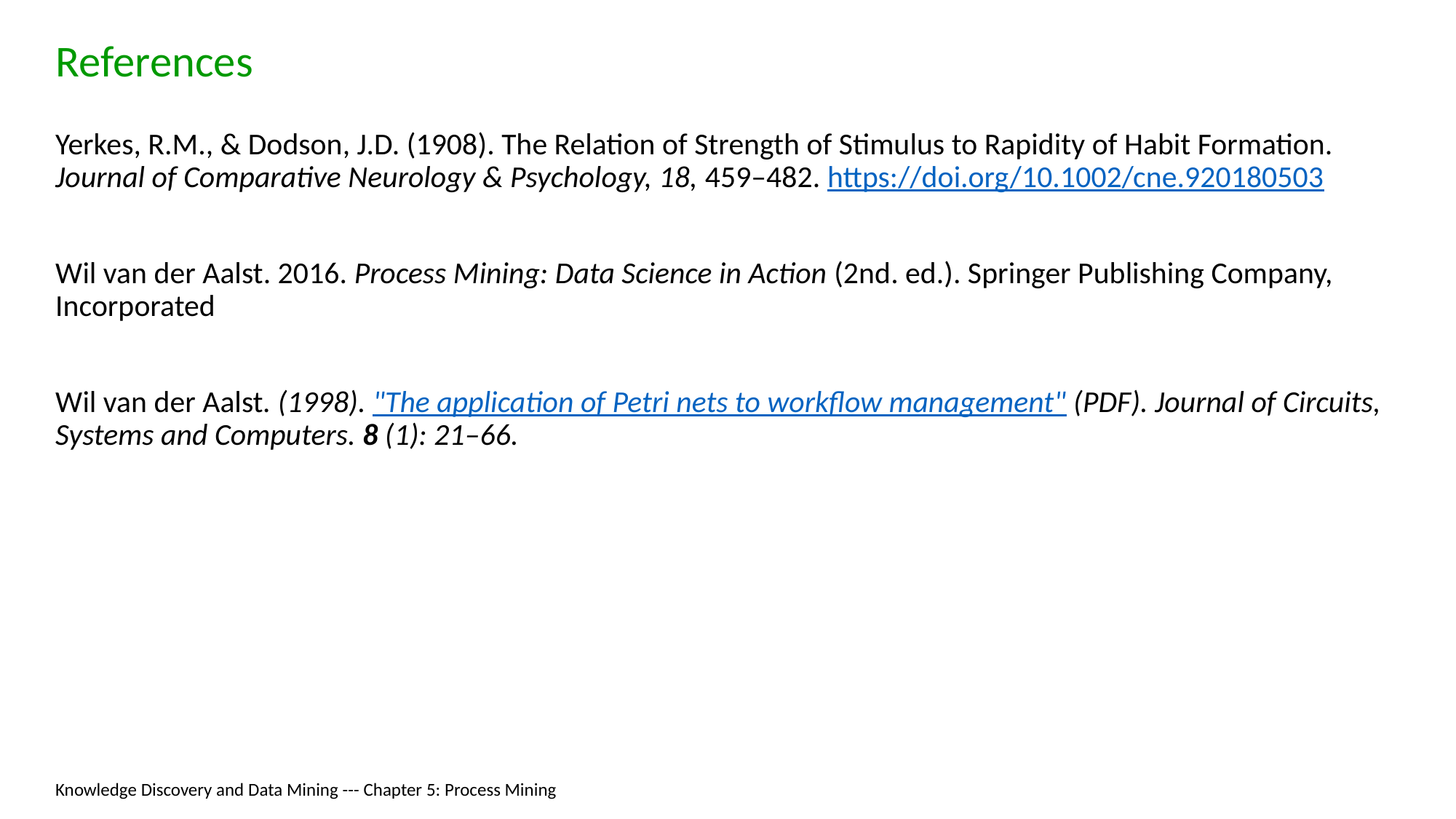

# References
Yerkes, R.M., & Dodson, J.D. (1908). The Relation of Strength of Stimulus to Rapidity of Habit Formation. Journal of Comparative Neurology & Psychology, 18, 459–482. https://doi.org/10.1002/cne.920180503

Wil van der Aalst. 2016. Process Mining: Data Science in Action (2nd. ed.). Springer Publishing Company, Incorporated

Wil van der Aalst. (1998). "The application of Petri nets to workflow management" (PDF). Journal of Circuits, Systems and Computers. 8 (1): 21–66.
Knowledge Discovery and Data Mining --- Chapter 5: Process Mining
119